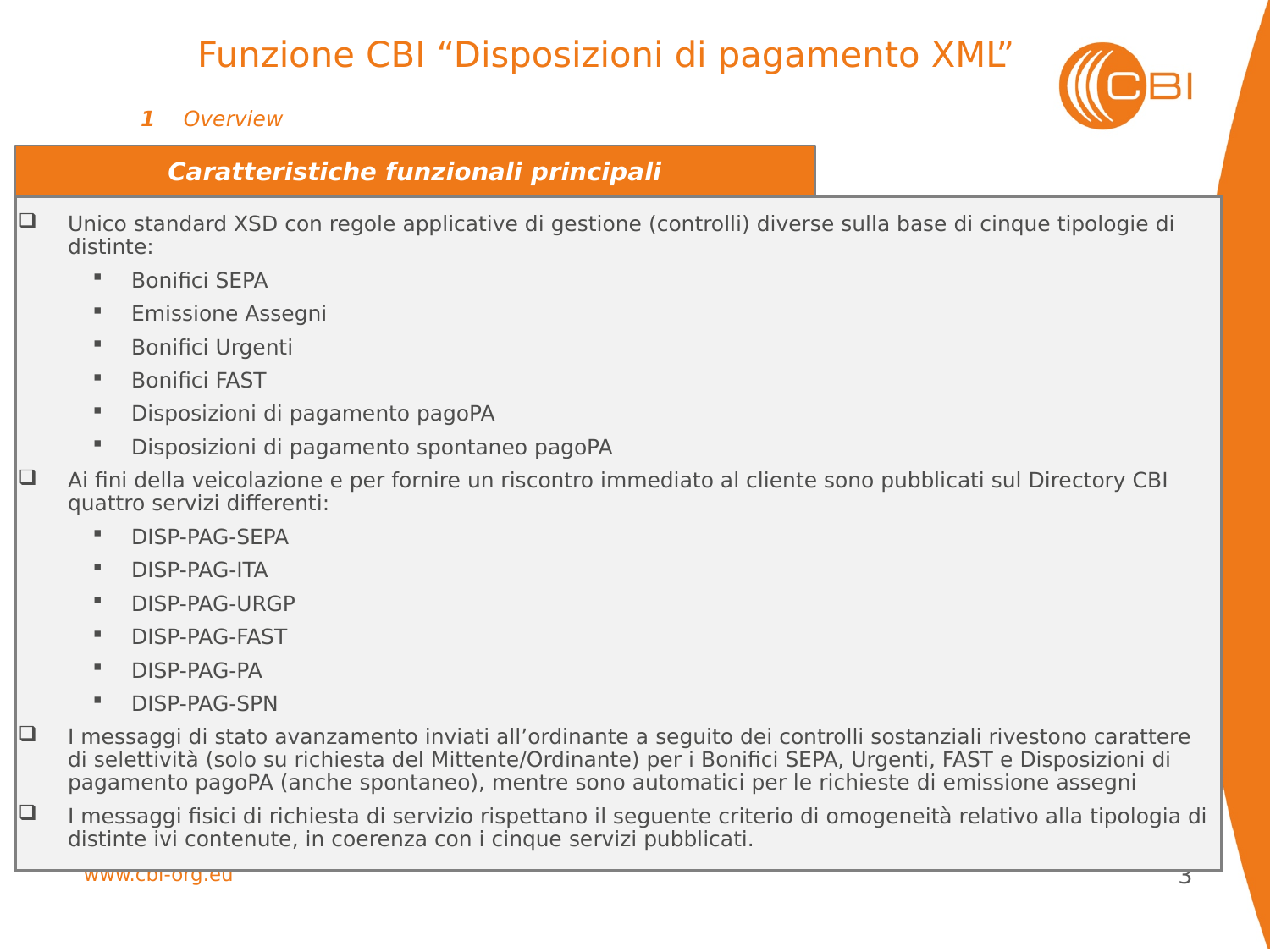

Funzione CBI “Disposizioni di pagamento XML”
1	Overview
Caratteristiche funzionali principali
Unico standard XSD con regole applicative di gestione (controlli) diverse sulla base di cinque tipologie di distinte:
Bonifici SEPA
Emissione Assegni
Bonifici Urgenti
Bonifici FAST
Disposizioni di pagamento pagoPA
Disposizioni di pagamento spontaneo pagoPA
Ai fini della veicolazione e per fornire un riscontro immediato al cliente sono pubblicati sul Directory CBI quattro servizi differenti:
DISP-PAG-SEPA
DISP-PAG-ITA
DISP-PAG-URGP
DISP-PAG-FAST
DISP-PAG-PA
DISP-PAG-SPN
I messaggi di stato avanzamento inviati all’ordinante a seguito dei controlli sostanziali rivestono carattere di selettività (solo su richiesta del Mittente/Ordinante) per i Bonifici SEPA, Urgenti, FAST e Disposizioni di pagamento pagoPA (anche spontaneo), mentre sono automatici per le richieste di emissione assegni
I messaggi fisici di richiesta di servizio rispettano il seguente criterio di omogeneità relativo alla tipologia di distinte ivi contenute, in coerenza con i cinque servizi pubblicati.